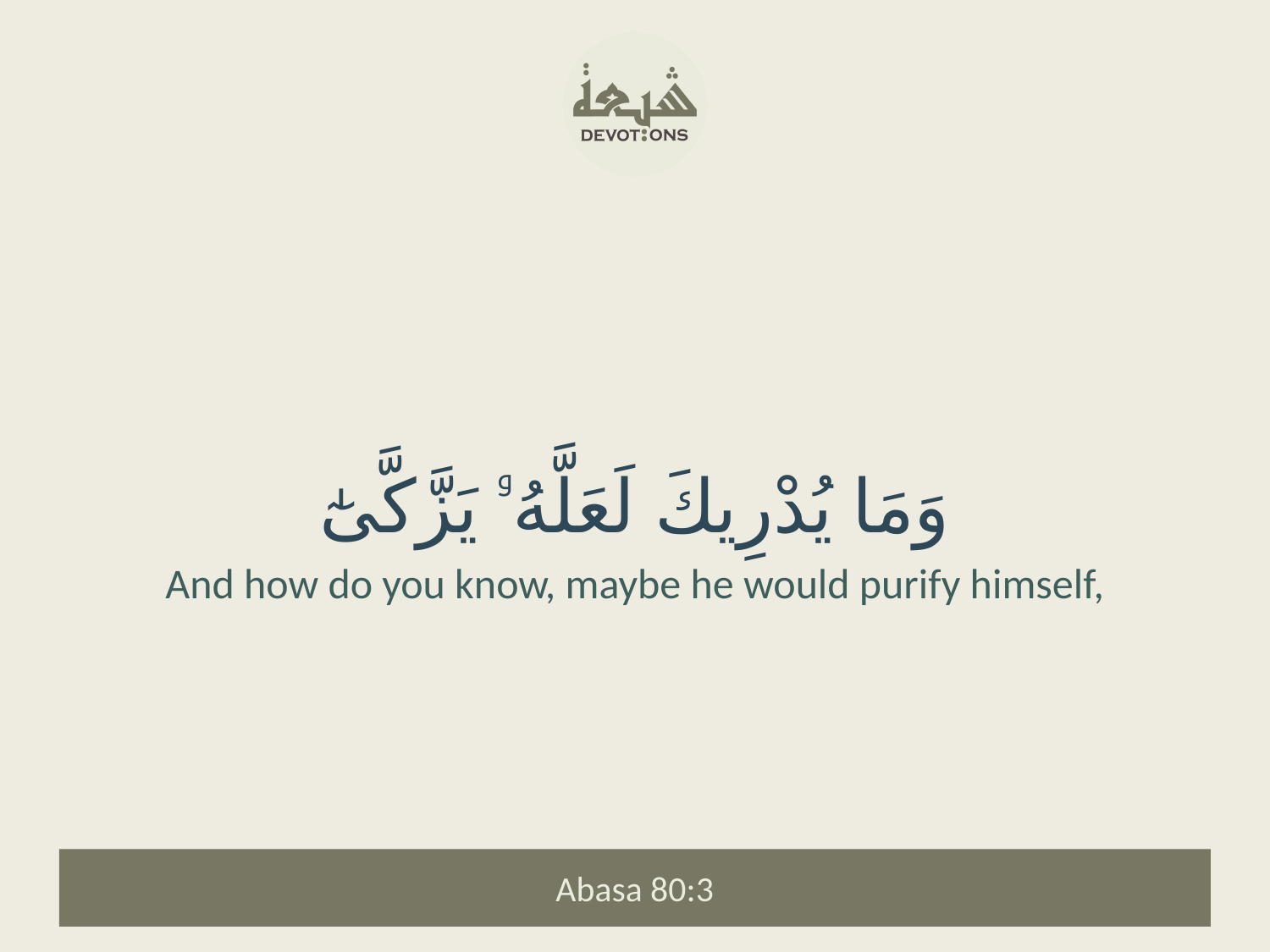

وَمَا يُدْرِيكَ لَعَلَّهُۥ يَزَّكَّىٰٓ
And how do you know, maybe he would purify himself,
Abasa 80:3